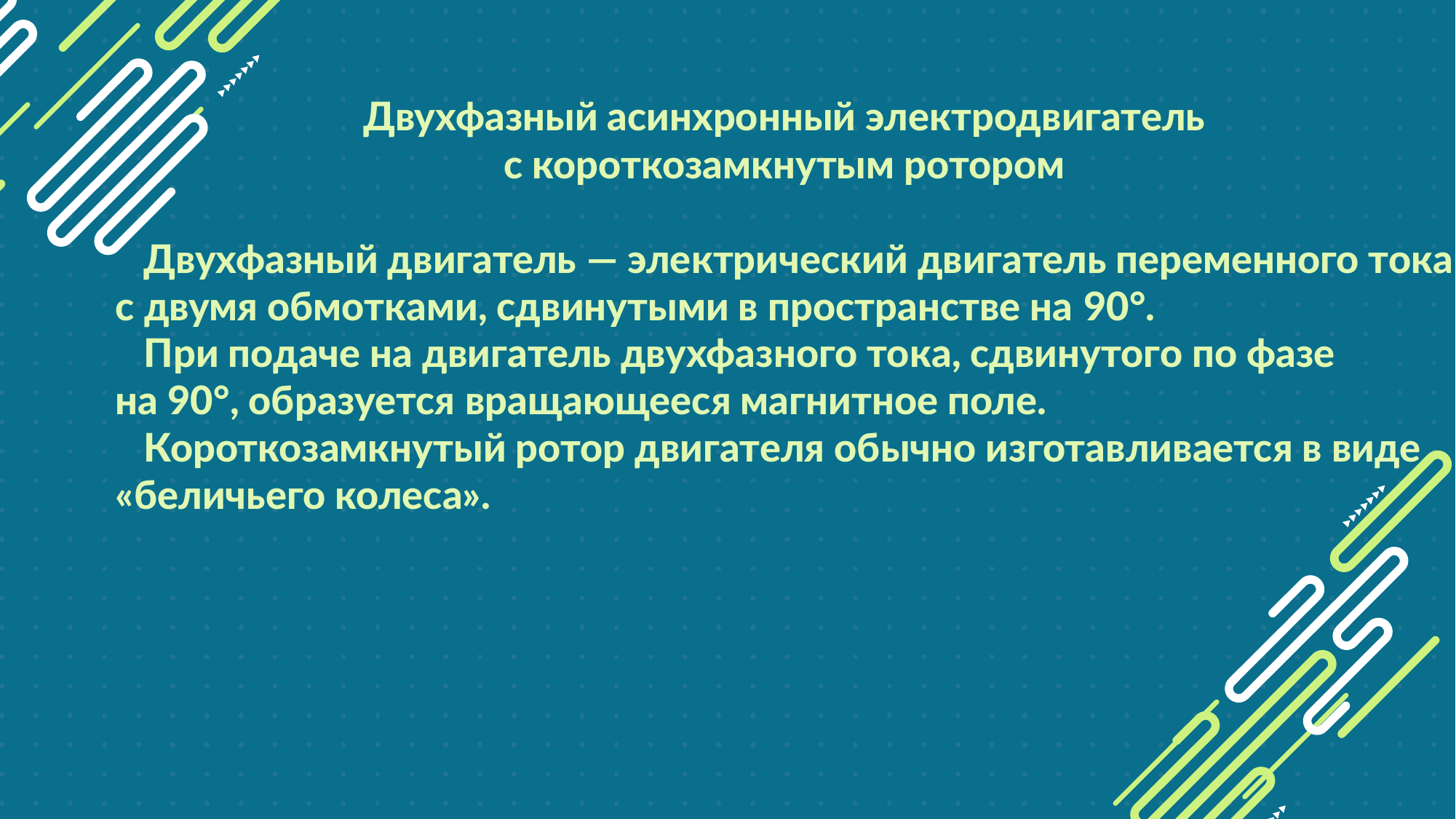

Двухфазный асинхронный электродвигатель
с короткозамкнутым ротором

   Двухфазный двигатель — электрический двигатель переменного тока
с двумя обмотками, сдвинутыми в пространстве на 90°.
   При подаче на двигатель двухфазного тока, сдвинутого по фазе
на 90°, образуется вращающееся магнитное поле.
   Короткозамкнутый ротор двигателя обычно изготавливается в виде
«беличьего колеса».